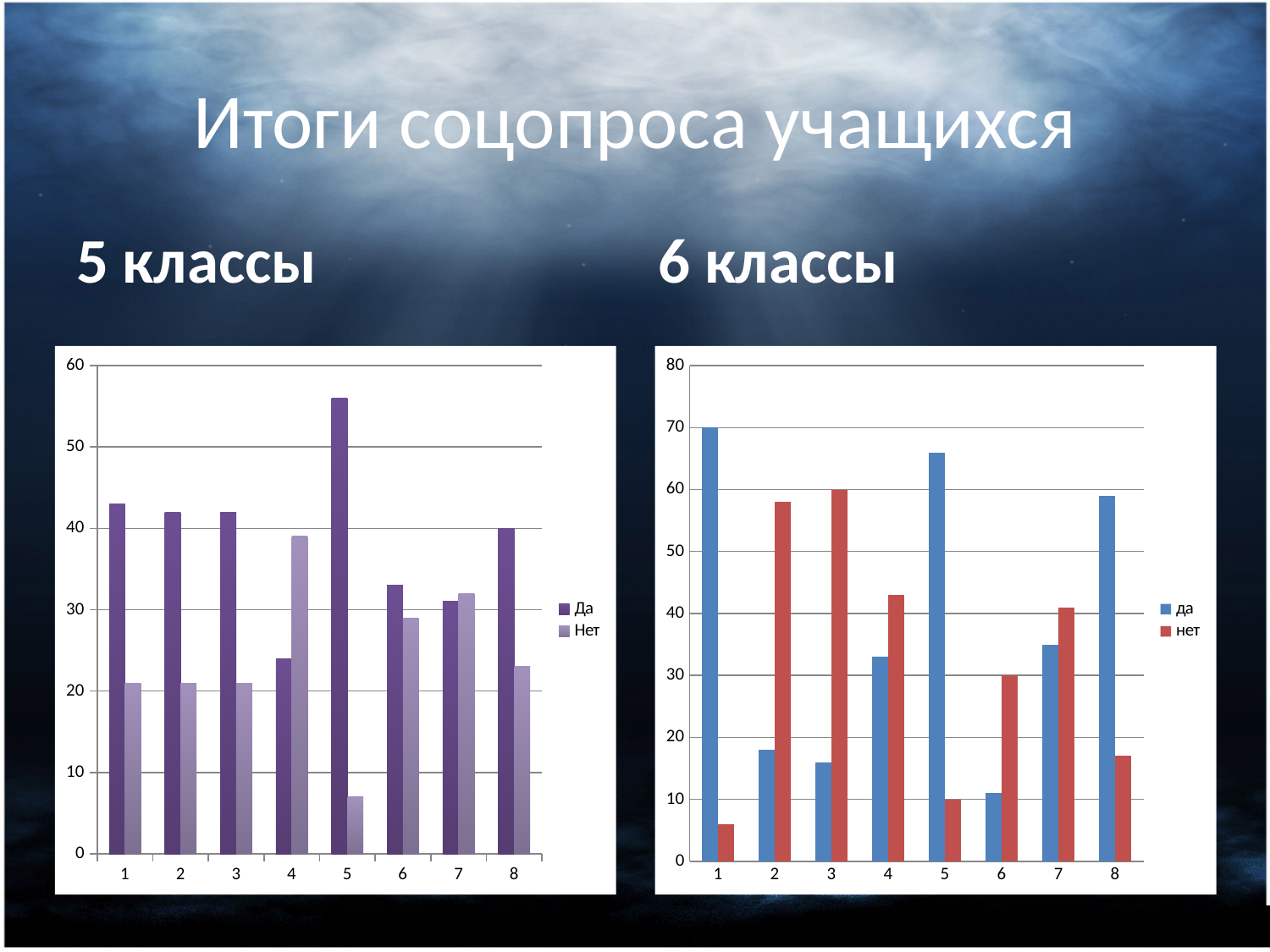

# Итоги соцопроса учащихся
5 классы
6 классы

### Chart

| Category | Да | Нет |
|---|---|---|

### Chart

| Category | да  | нет |
|---|---|---|